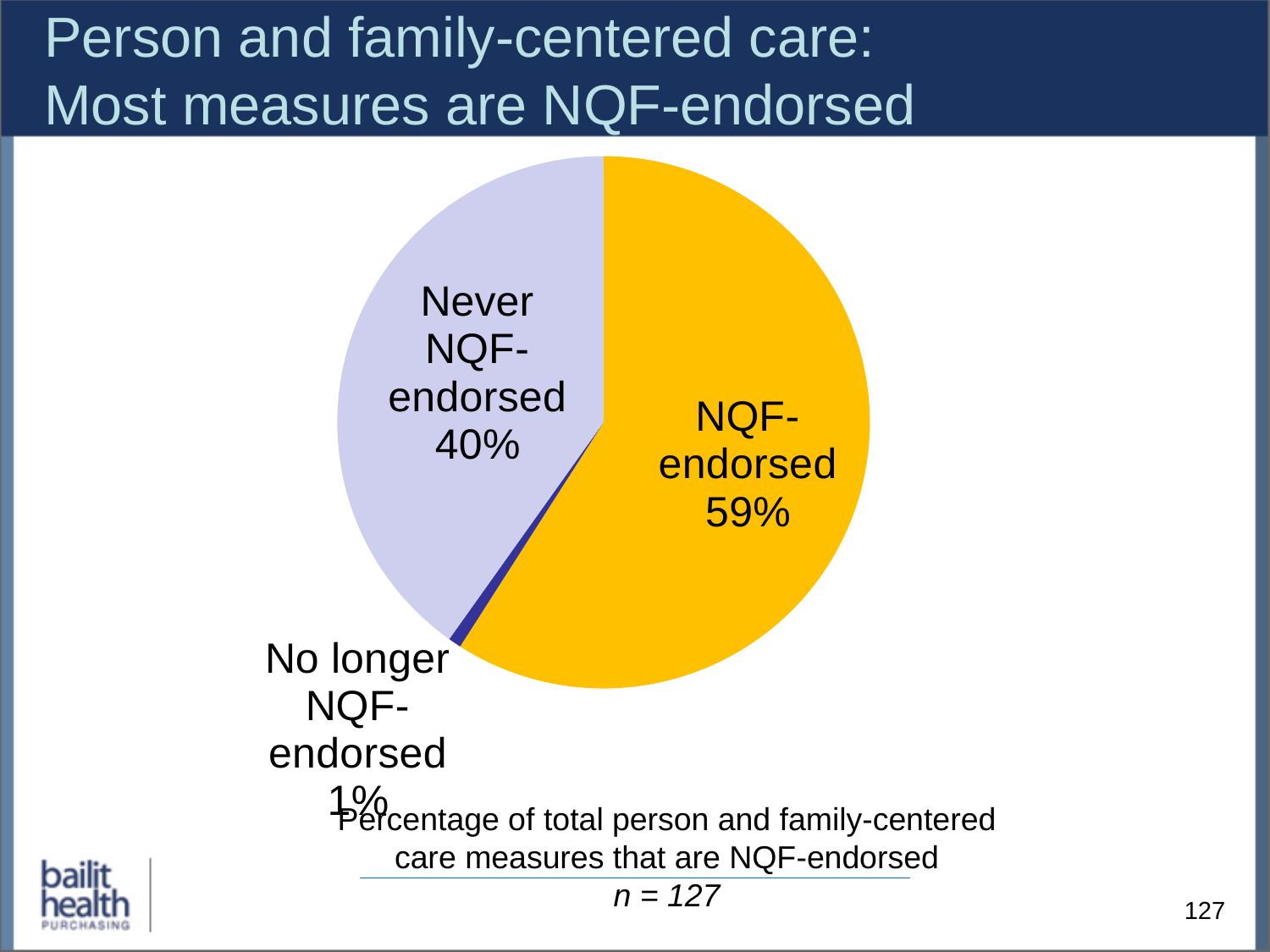

# Person and family-centered care: Most measures are NQF-endorsed

### Chart

| Category | Column1 |
|---|---|
| NQF endorsed | 75.0 |
| No longer NQF endorsed | 1.0 |
| Never NQF endorsed | 51.0 |
Percentage of total person and family-centered care measures that are NQF-endorsed
n = 127
127